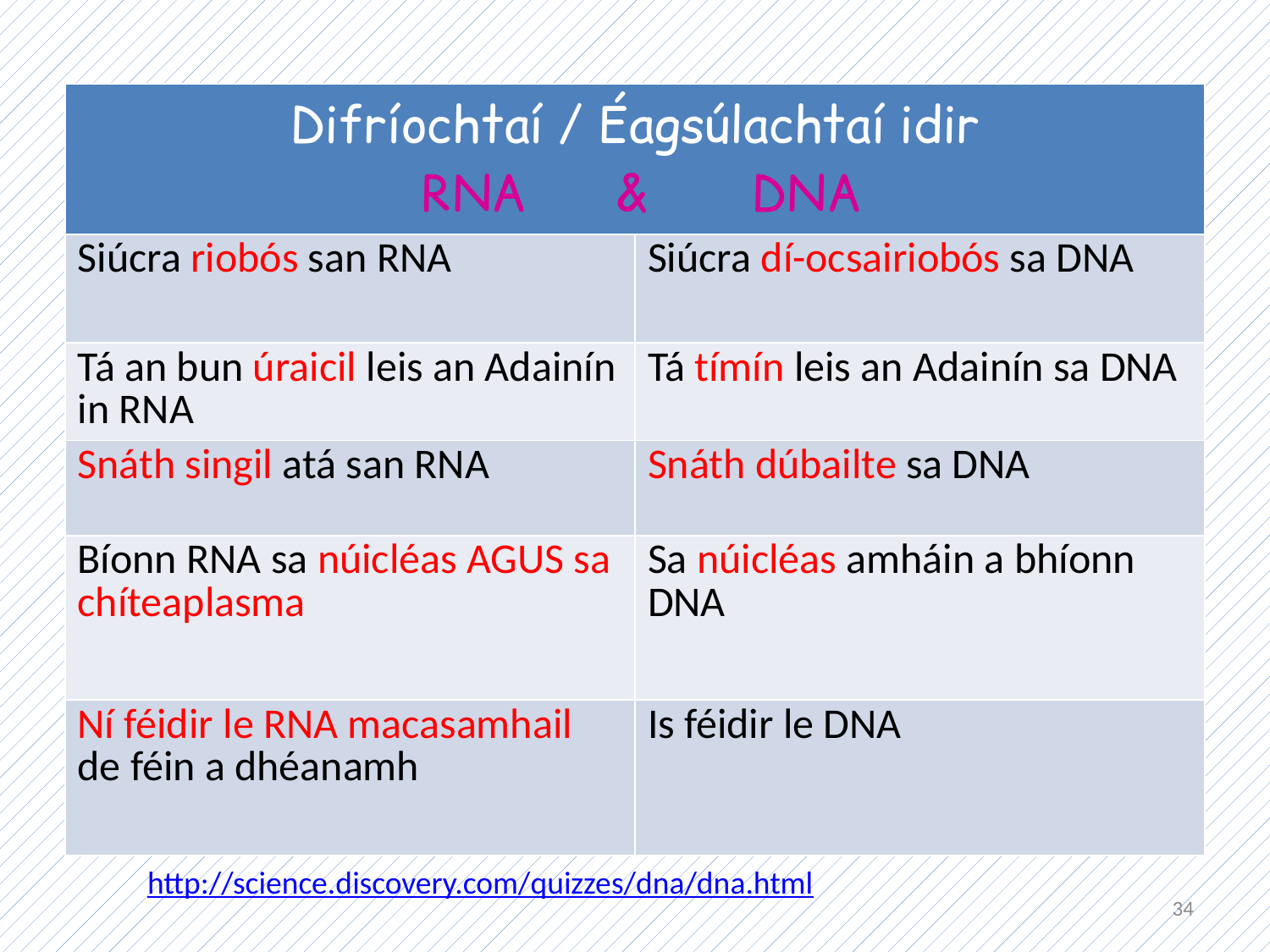

#
| Difríochtaí / Éagsúlachtaí idir RNA & DNA |  |
| --- | --- |
| Siúcra riobós san RNA | Siúcra dí-ocsairiobós sa DNA |
| Tá an bun úraicil leis an Adainín in RNA | Tá tímín leis an Adainín sa DNA |
| Snáth singil atá san RNA | Snáth dúbailte sa DNA |
| Bíonn RNA sa núicléas AGUS sa chíteaplasma | Sa núicléas amháin a bhíonn DNA |
| Ní féidir le RNA macasamhail de féin a dhéanamh | Is féidir le DNA |

http://science.discovery.com/quizzes/dna/dna.html
34